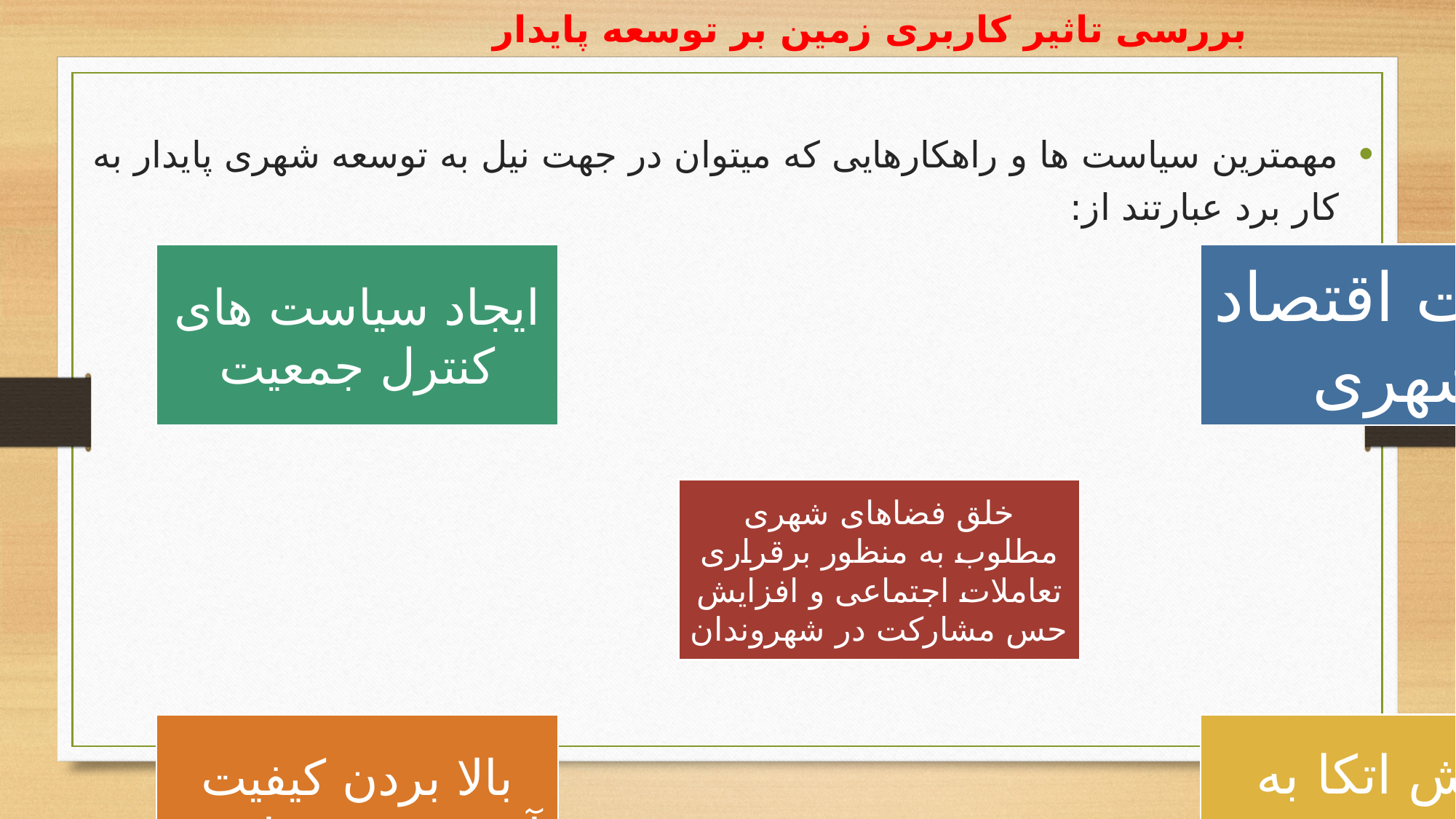

# بررسی تاثیر کاربری زمین بر توسعه پایدار
مهمترین سیاست ها و راهکارهایی که میتوان در جهت نیل به توسعه شهری پایدار به کار برد عبارتند از:

ایجاد سیاست های کنترل جمعیت